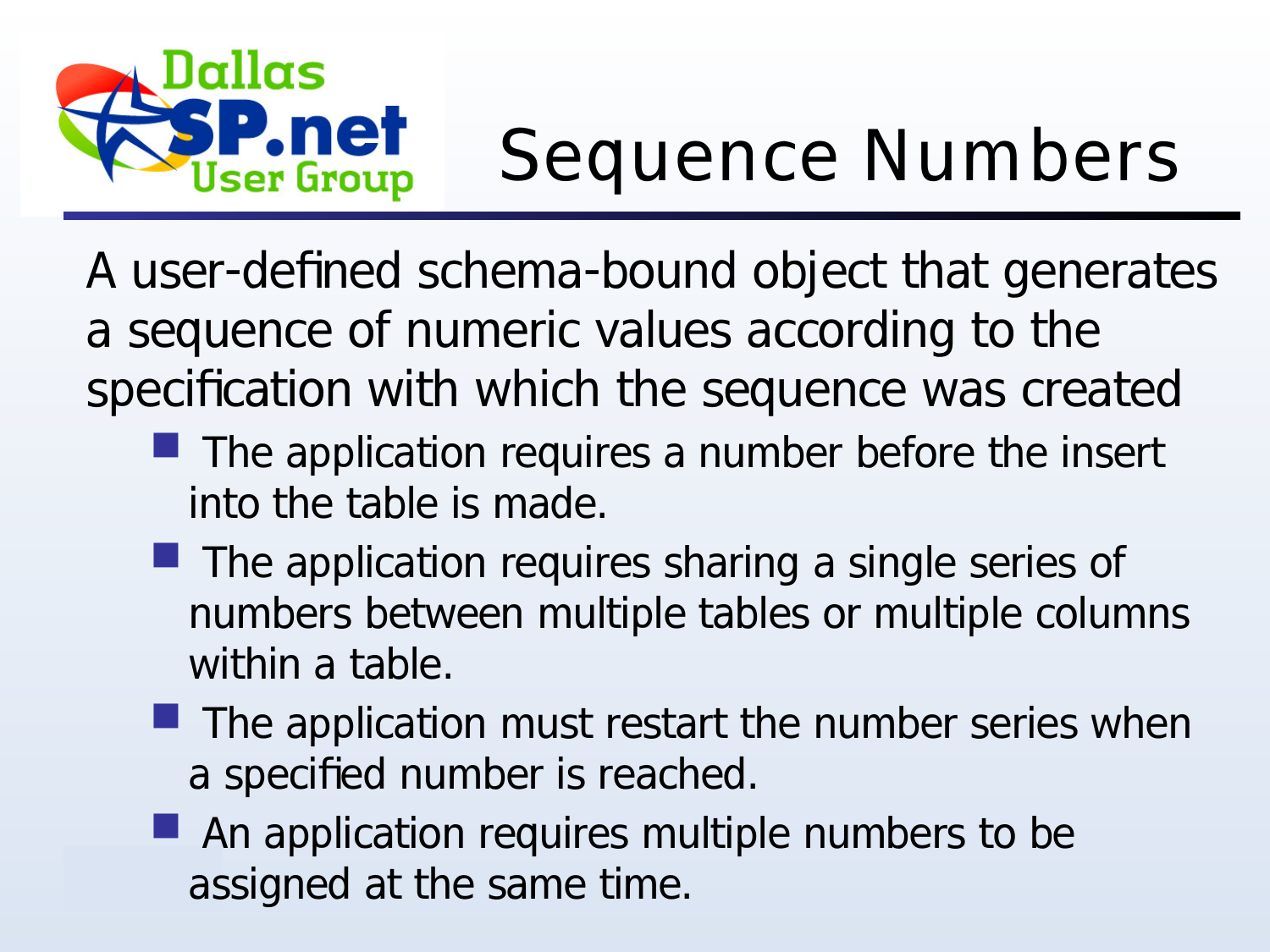

# Sequence Numbers
A user-defined schema-bound object that generates a sequence of numeric values according to the specification with which the sequence was created
 The application requires a number before the insert into the table is made.
 The application requires sharing a single series of numbers between multiple tables or multiple columns within a table.
 The application must restart the number series when a specified number is reached.
 An application requires multiple numbers to be assigned at the same time.